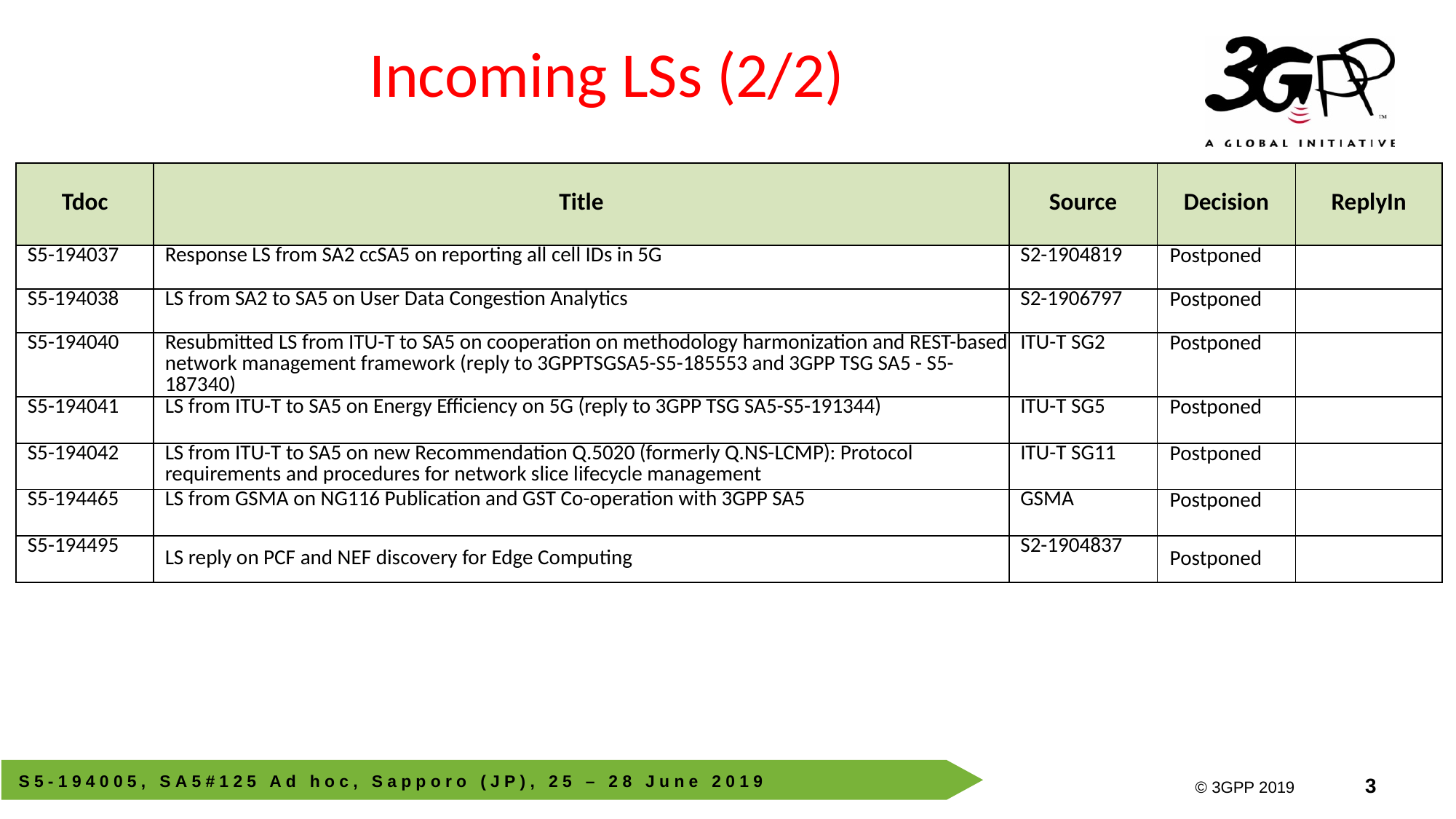

# Incoming LSs (2/2)
| Tdoc | Title | Source | Decision | ReplyIn |
| --- | --- | --- | --- | --- |
| S5-194037 | Response LS from SA2 ccSA5 on reporting all cell IDs in 5G | S2-1904819 | Postponed |  |
| S5-194038 | LS from SA2 to SA5 on User Data Congestion Analytics | S2-1906797 | Postponed |  |
| S5-194040 | Resubmitted LS from ITU-T to SA5 on cooperation on methodology harmonization and REST-based network management framework (reply to 3GPPTSGSA5-S5-185553 and 3GPP TSG SA5 - S5-187340) | ITU-T SG2 | Postponed |  |
| S5-194041 | LS from ITU-T to SA5 on Energy Efficiency on 5G (reply to 3GPP TSG SA5-S5-191344) | ITU-T SG5 | Postponed |  |
| S5-194042 | LS from ITU-T to SA5 on new Recommendation Q.5020 (formerly Q.NS-LCMP): Protocol requirements and procedures for network slice lifecycle management | ITU-T SG11 | Postponed |  |
| S5-194465 | LS from GSMA on NG116 Publication and GST Co-operation with 3GPP SA5 | GSMA | Postponed |  |
| S5-194495 | LS reply on PCF and NEF discovery for Edge Computing | S2-1904837 | Postponed |  |